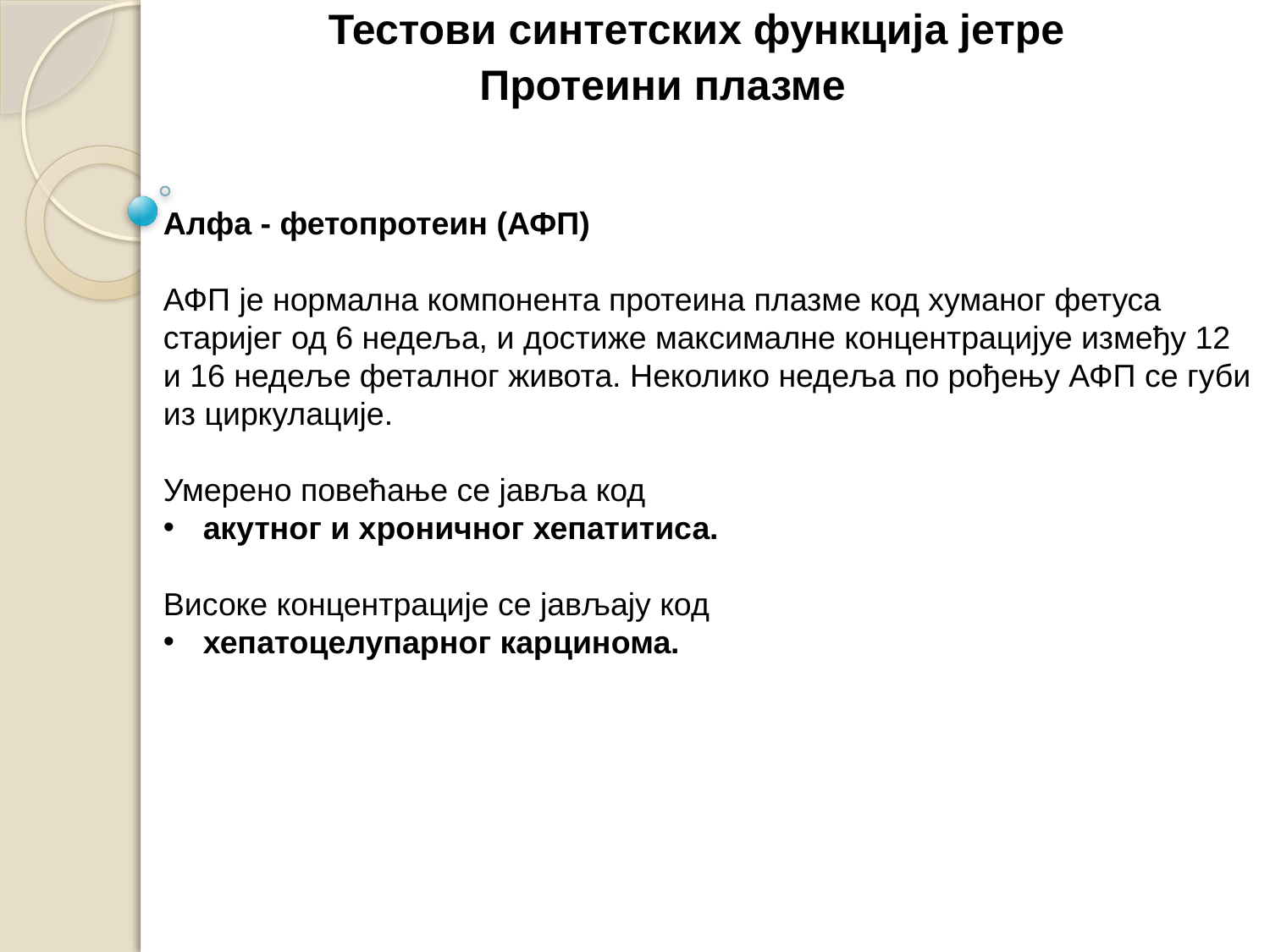

Тестови синтетских функција јетре
Протеини плазме
Алфа - фетопротеин (АФП)
АФП је нормална компонента протеина плазме код хуманог фетуса старијег од 6 недеља, и достиже максималне концентрацијуе између 12 и 16 недеље феталног живота. Неколико недеља по рођењу АФП се губи из циркулације.

Умерено повећање се јавља код
акутног и хроничног хепатитиса.

Високе концентрације се јављају код
хепатоцелупарног карцинома.